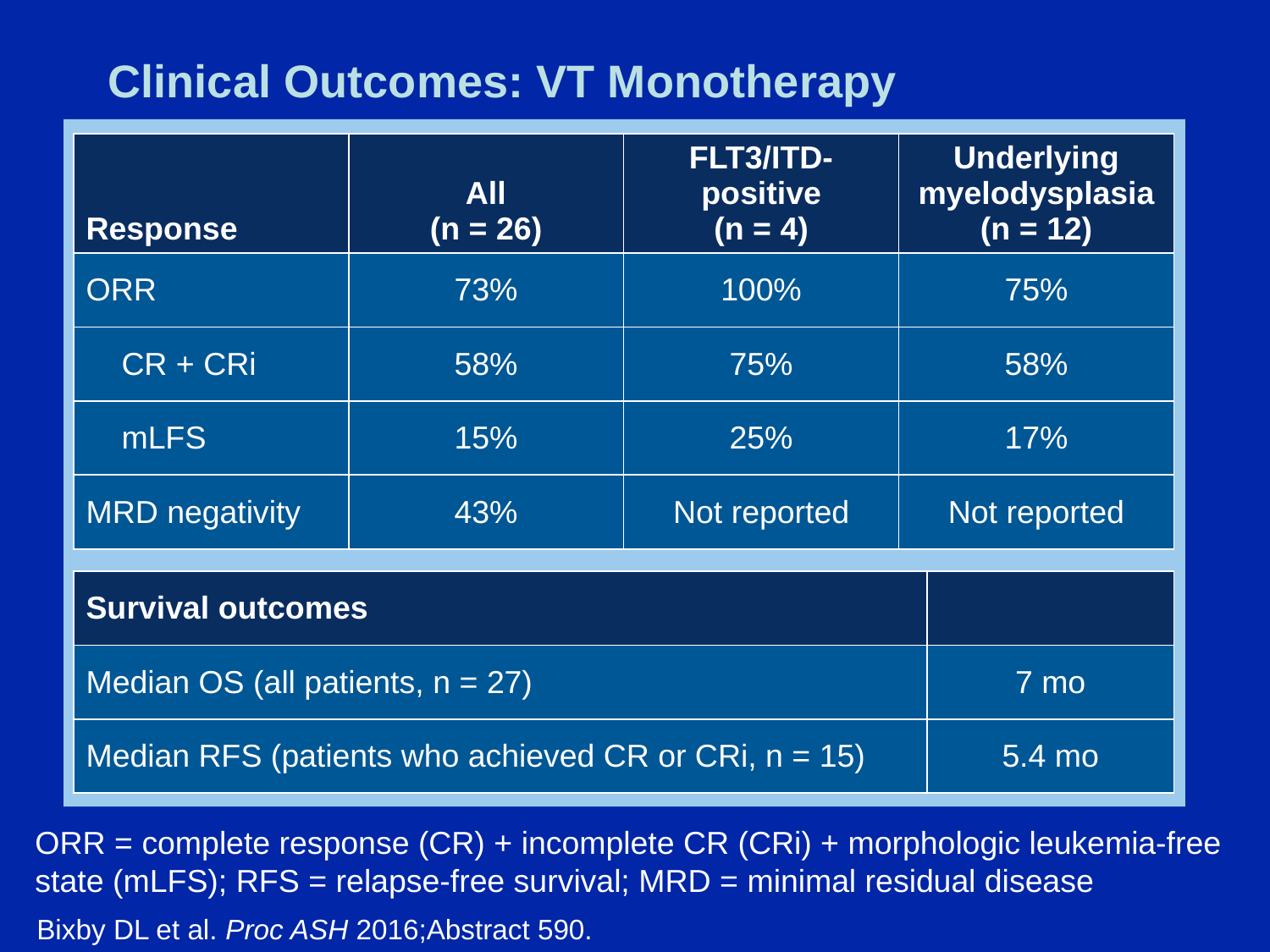

# Clinical Outcomes: VT Monotherapy

| Response | All (n = 26) | FLT3/ITD-positive (n = 4) | Underlying myelodysplasia (n = 12) |
| --- | --- | --- | --- |
| ORR | 73% | 100% | 75% |
| CR + CRi | 58% | 75% | 58% |
| mLFS | 15% | 25% | 17% |
| MRD negativity | 43% | Not reported | Not reported |
| Survival outcomes |  |
| --- | --- |
| Median OS (all patients, n = 27) | 7 mo |
| Median RFS (patients who achieved CR or CRi, n = 15) | 5.4 mo |
ORR = complete response (CR) + incomplete CR (CRi) + morphologic leukemia-free state (mLFS); RFS = relapse-free survival; MRD = minimal residual disease
Bixby DL et al. Proc ASH 2016;Abstract 590.